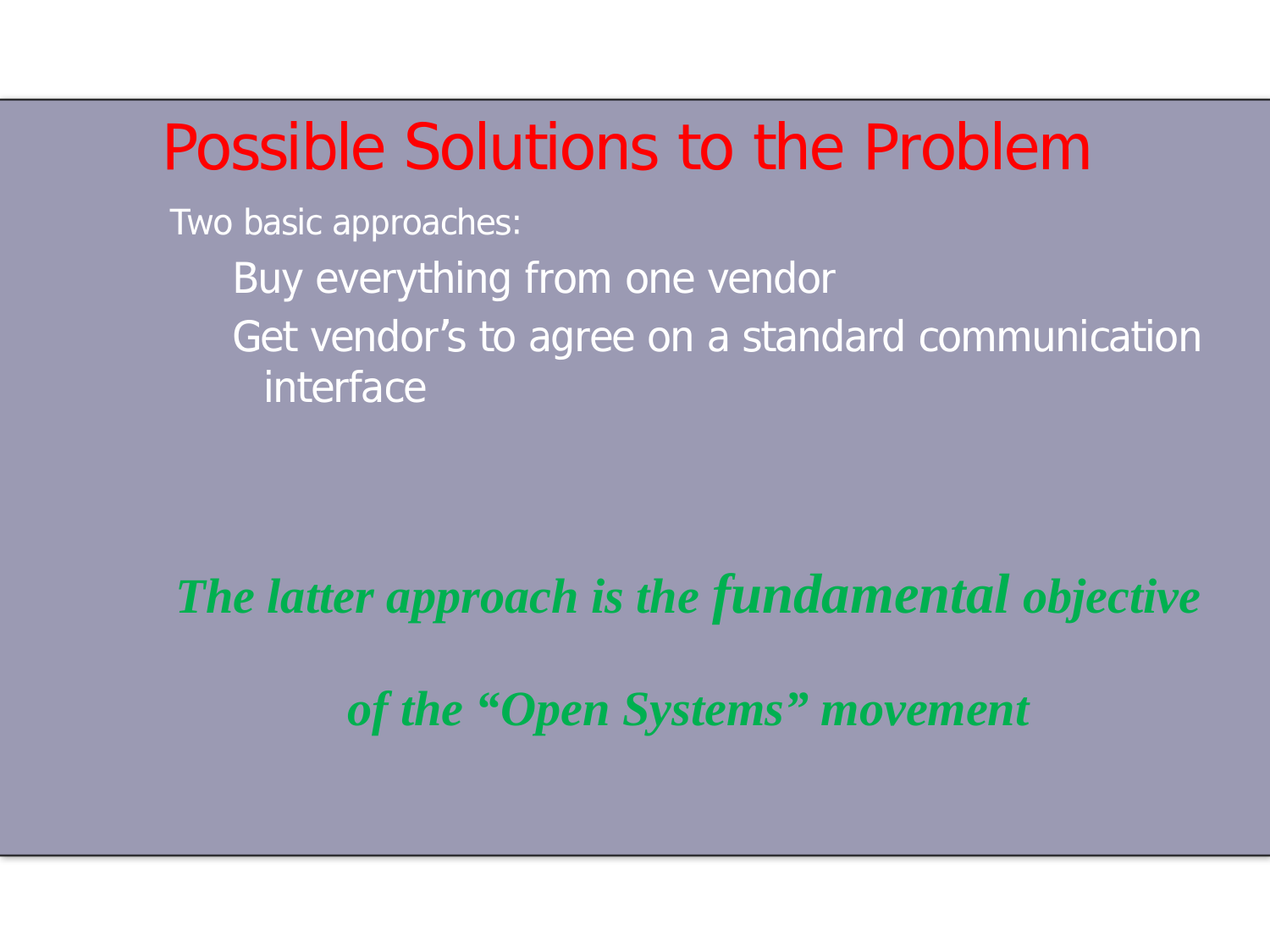

# Possible Solutions to the Problem
Two basic approaches:
Buy everything from one vendor
Get vendor’s to agree on a standard communication interface
The latter approach is the fundamental objective
of the “Open Systems” movement